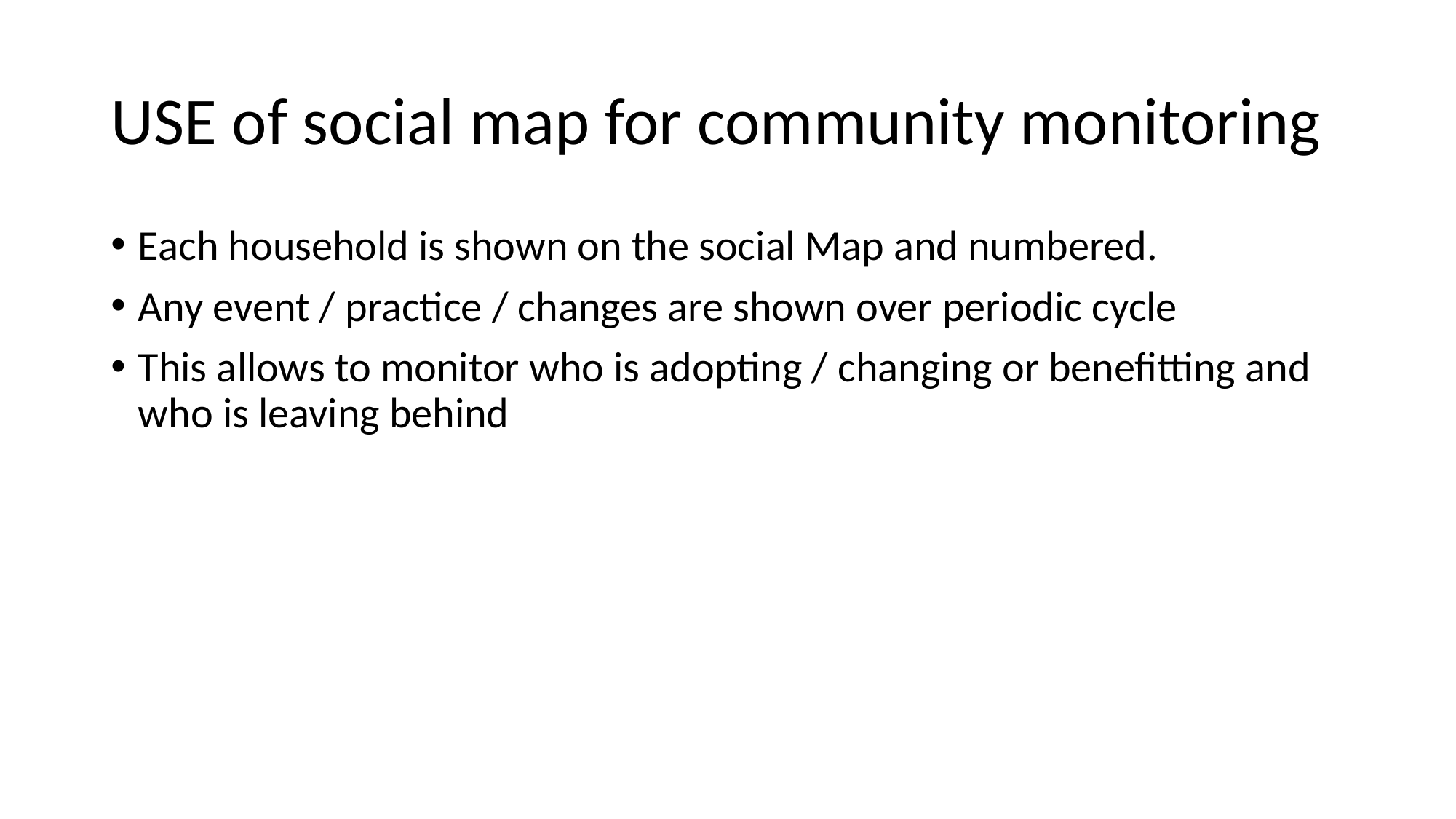

# USE of social map for community monitoring
Each household is shown on the social Map and numbered.
Any event / practice / changes are shown over periodic cycle
This allows to monitor who is adopting / changing or benefitting and who is leaving behind